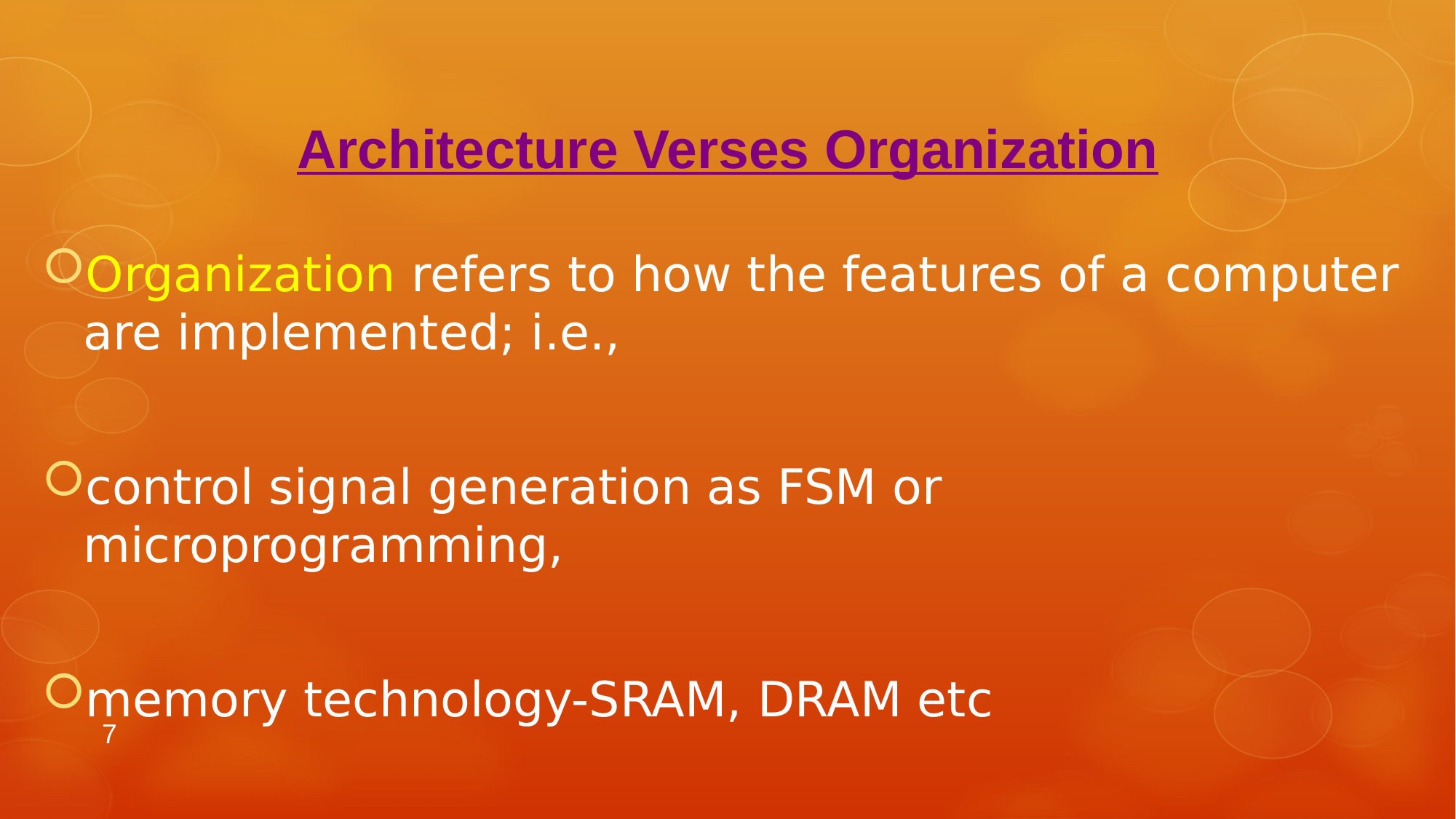

Architecture Verses Organization
Organization refers to how the features of a computer are implemented; i.e.,

control signal generation as FSM or microprogramming,

memory technology-SRAM, DRAM etc
7